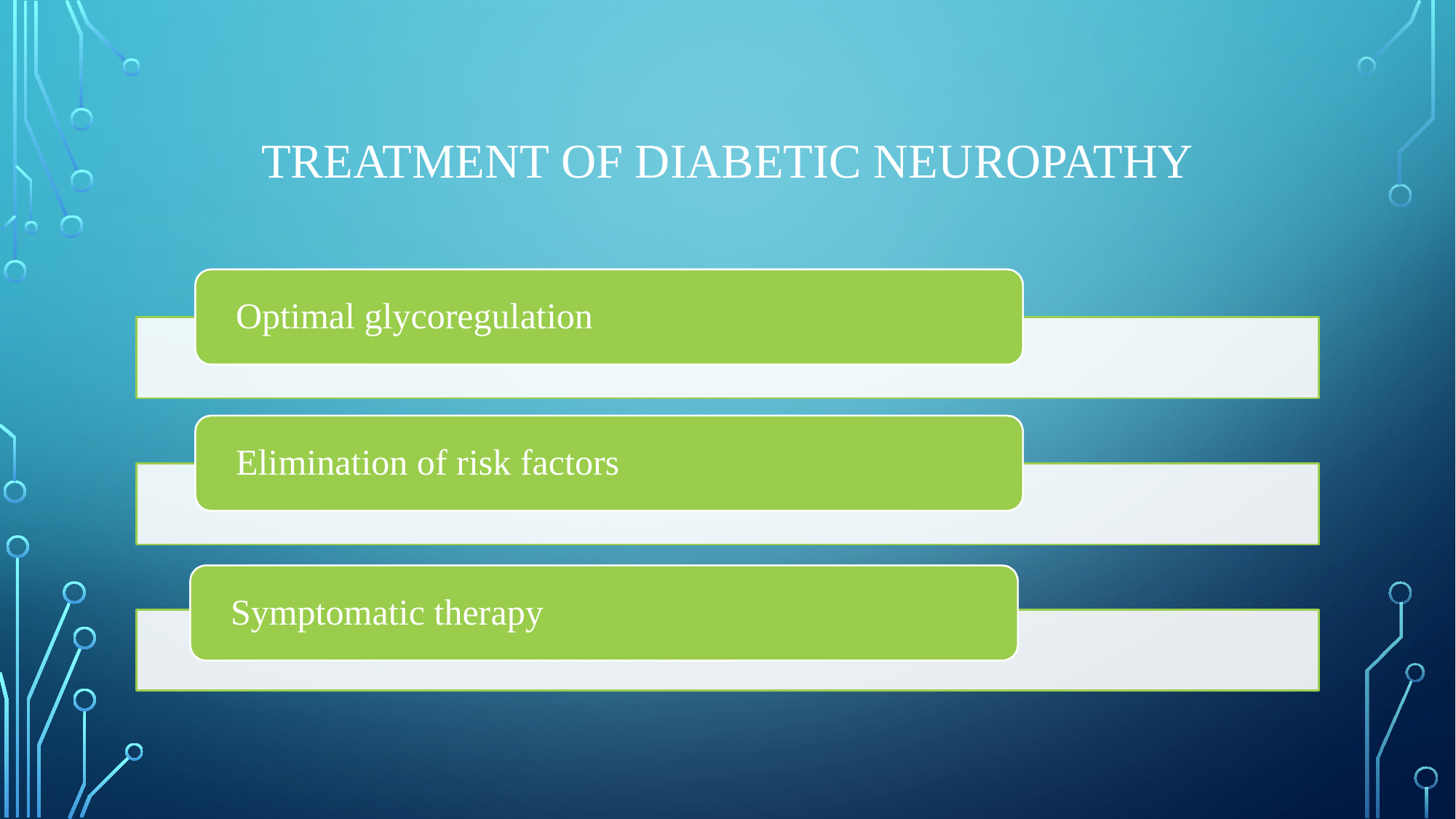

# TREATMENT OF DIABETIC NEUROPATHY
Optimal glycoregulation
Elimination of risk factors
Symptomatic therapy